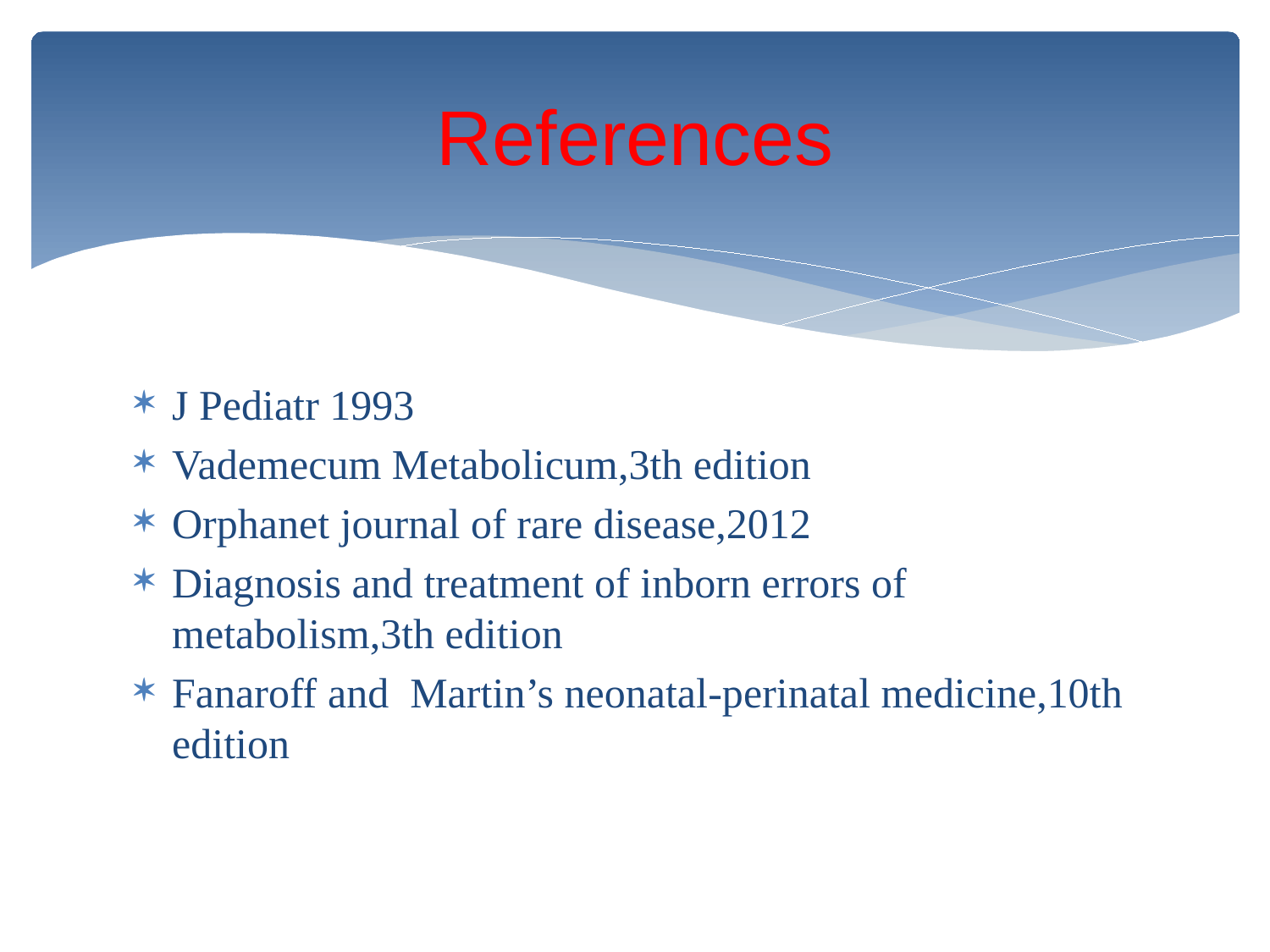

# References
J Pediatr 1993
Vademecum Metabolicum,3th edition
Orphanet journal of rare disease,2012
Diagnosis and treatment of inborn errors of metabolism,3th edition
Fanaroff and  Martin’s neonatal-perinatal medicine,10th edition